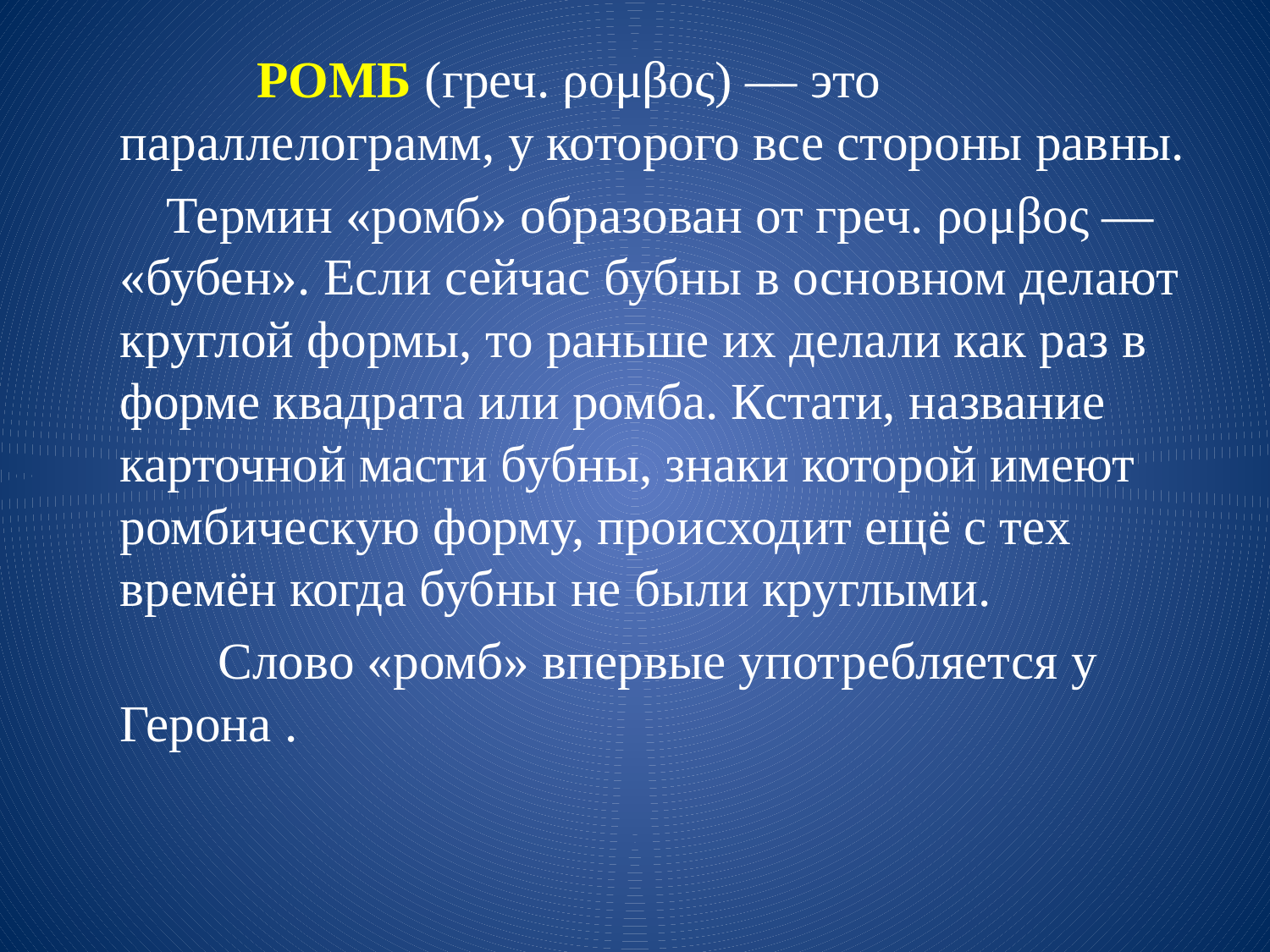

РОМБ (греч. ρομβος) — это параллелограмм, у которого все стороны равны.
       Термин «ромб» образован от греч. ρομβος — «бубен». Если сейчас бубны в основном делают круглой формы, то раньше их делали как раз в форме квадрата или ромба. Кстати, название карточной масти бубны, знаки которой имеют ромбическую форму, происходит ещё с тех времён когда бубны не были круглыми.
           Слово «ромб» впервые употребляется у Герона .